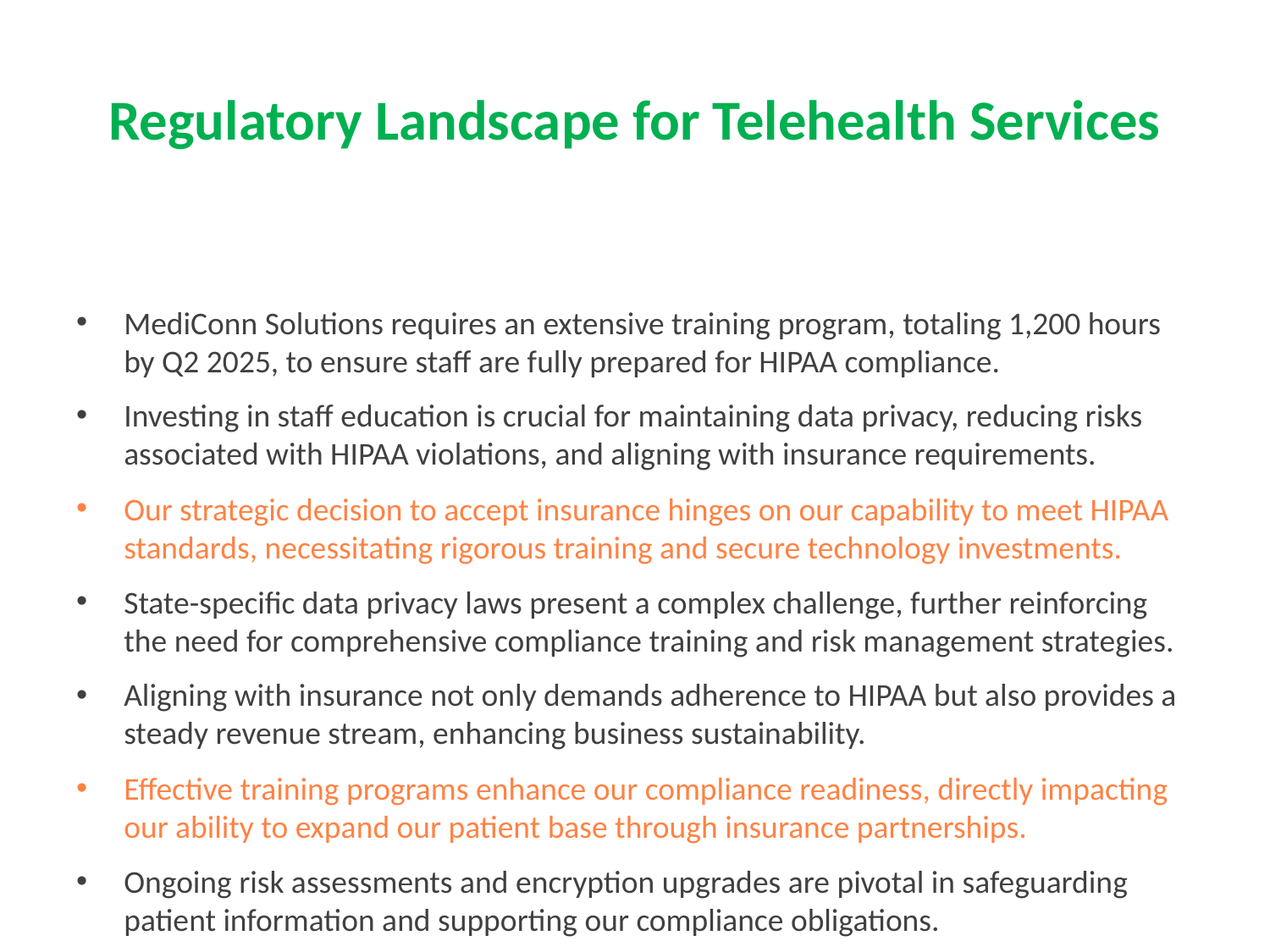

# Regulatory Landscape for Telehealth Services

MediConn Solutions requires an extensive training program, totaling 1,200 hours by Q2 2025, to ensure staff are fully prepared for HIPAA compliance.
Investing in staff education is crucial for maintaining data privacy, reducing risks associated with HIPAA violations, and aligning with insurance requirements.
Our strategic decision to accept insurance hinges on our capability to meet HIPAA standards, necessitating rigorous training and secure technology investments.
State-specific data privacy laws present a complex challenge, further reinforcing the need for comprehensive compliance training and risk management strategies.
Aligning with insurance not only demands adherence to HIPAA but also provides a steady revenue stream, enhancing business sustainability.
Effective training programs enhance our compliance readiness, directly impacting our ability to expand our patient base through insurance partnerships.
Ongoing risk assessments and encryption upgrades are pivotal in safeguarding patient information and supporting our compliance obligations.